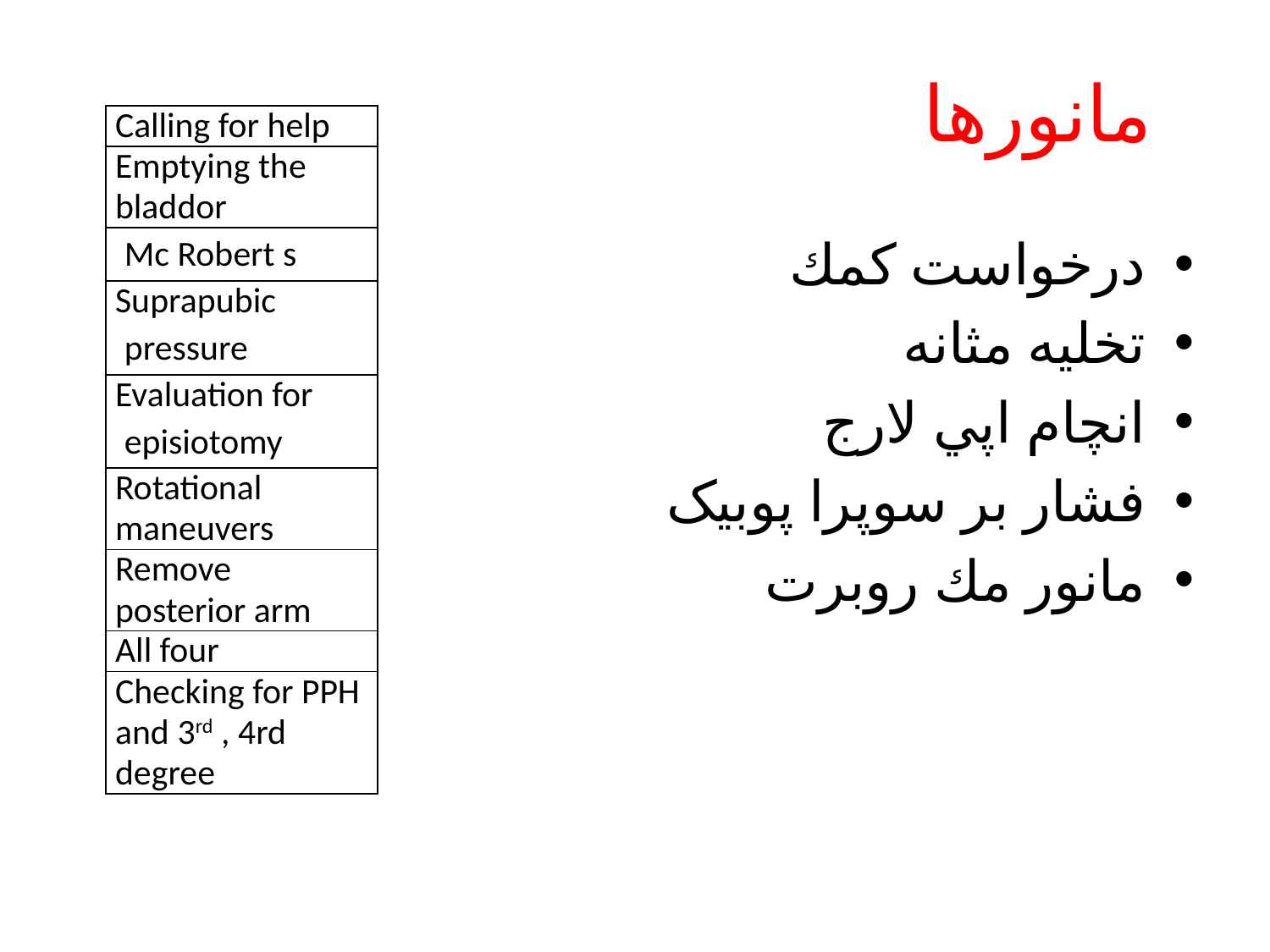

# مانورها
| Calling for help |
| --- |
| Emptying the bladdor |
| Mc Robert s |
| Suprapubic pressure |
| Evaluation for episiotomy |
| Rotational maneuvers |
| Remove posterior arm |
| All four |
| Checking for PPH and 3rd , 4rd degree |
درخواست كمك
تخليه مثانه
انچام اپي لارج
فشار بر سوپرا پوبیک
مانور مك روبرت